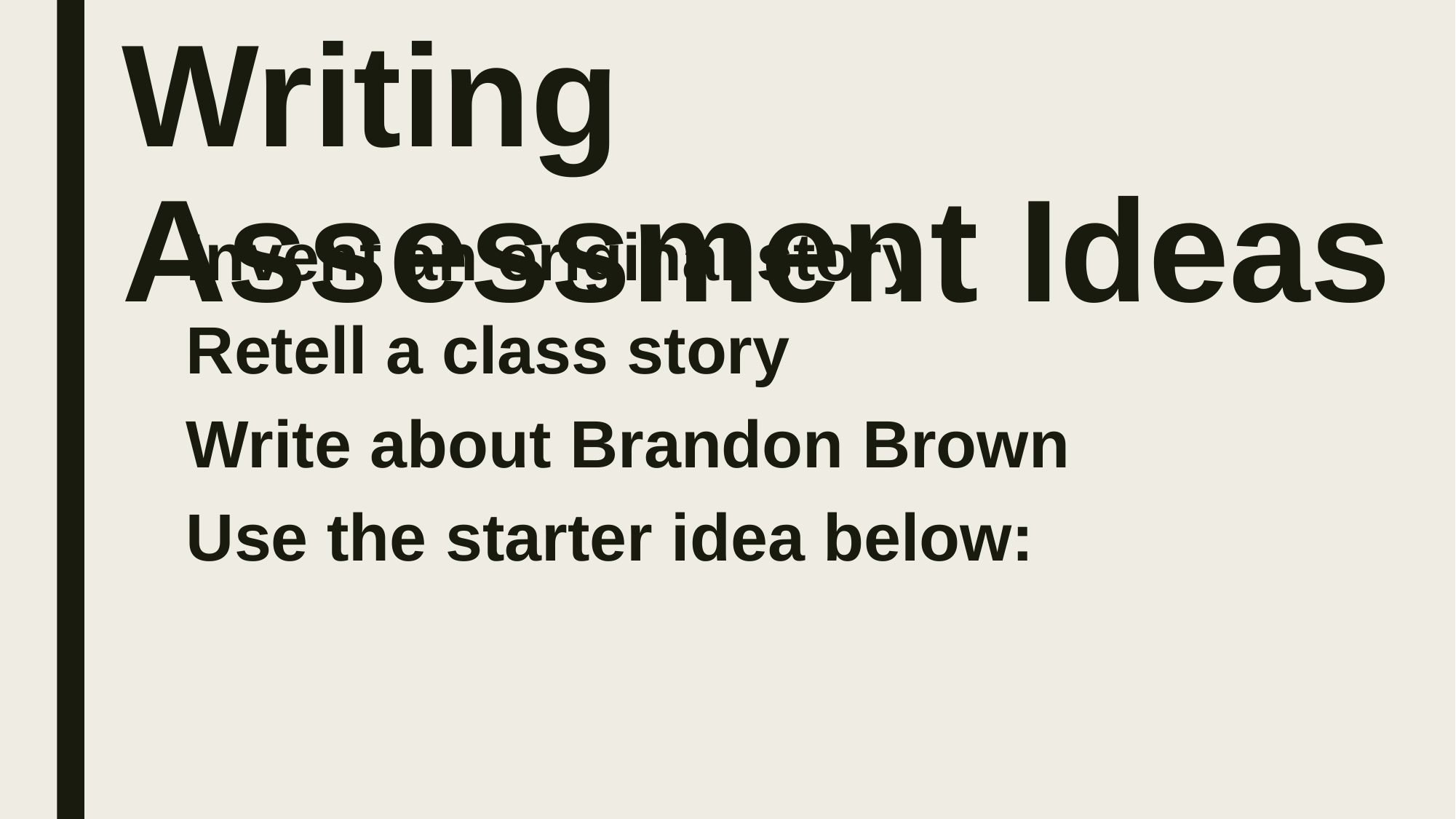

# Writing Assessment Ideas
Invent an original story
Retell a class story
Write about Brandon Brown
Use the starter idea below: